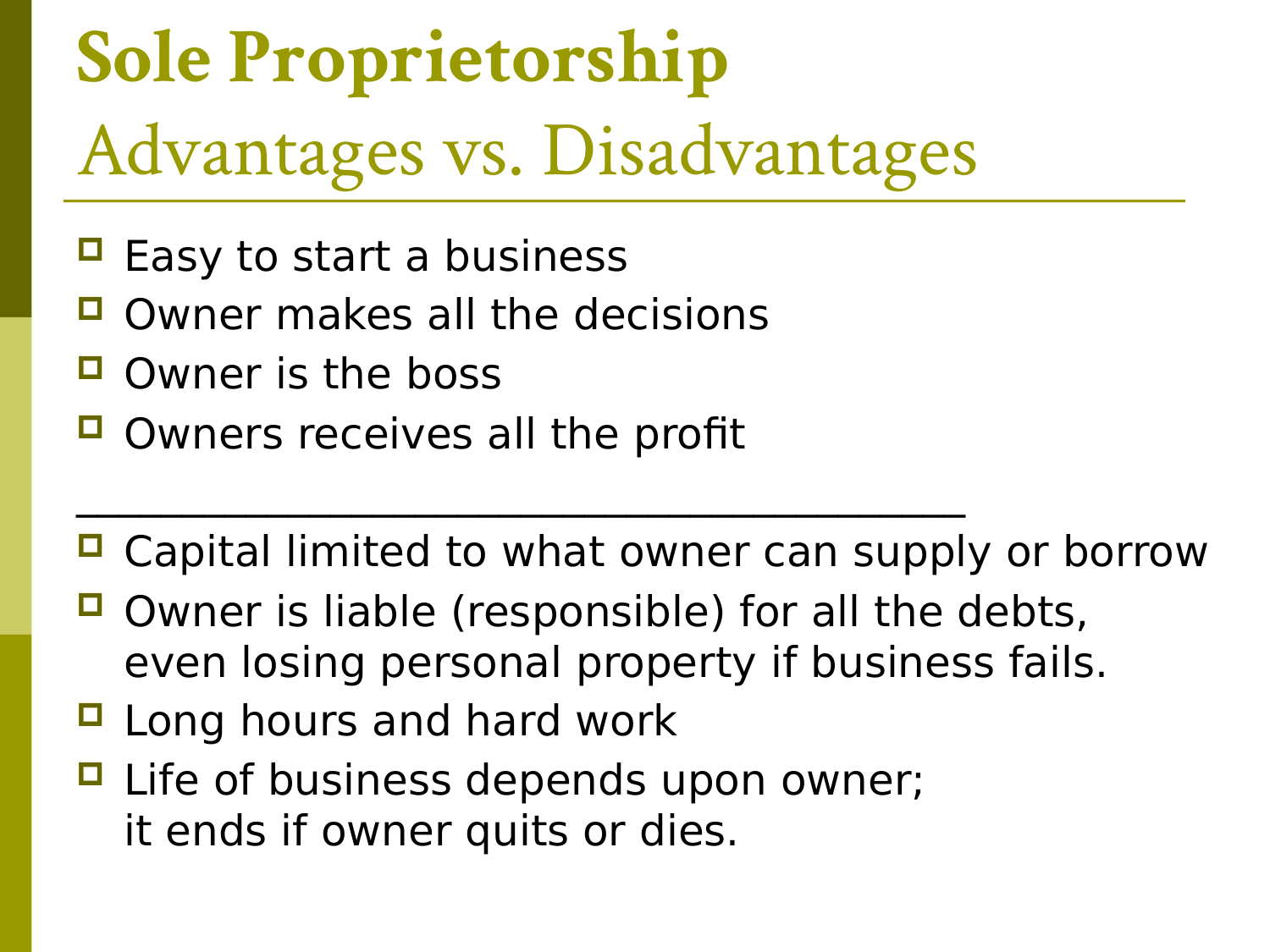

# Sole Proprietorship Advantages vs. Disadvantages
Easy to start a business
Owner makes all the decisions
Owner is the boss
Owners receives all the profit
__________________________________________
Capital limited to what owner can supply or borrow
Owner is liable (responsible) for all the debts,
even losing personal property if business fails.
Long hours and hard work
Life of business depends upon owner;
it ends if owner quits or dies.